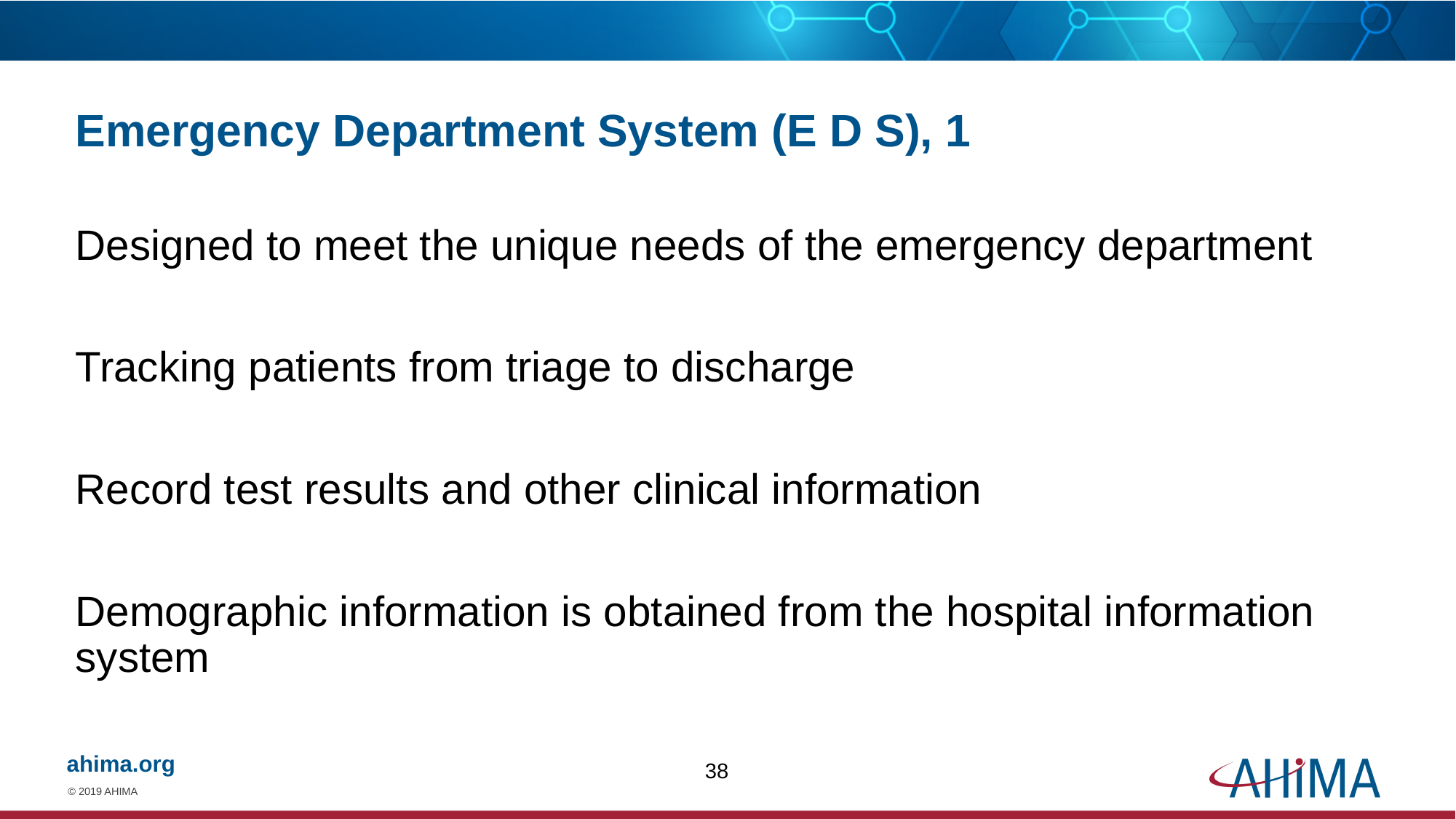

# Emergency Department System (E D S), 1
Designed to meet the unique needs of the emergency department

Tracking patients from triage to discharge

Record test results and other clinical information

Demographic information is obtained from the hospital information system